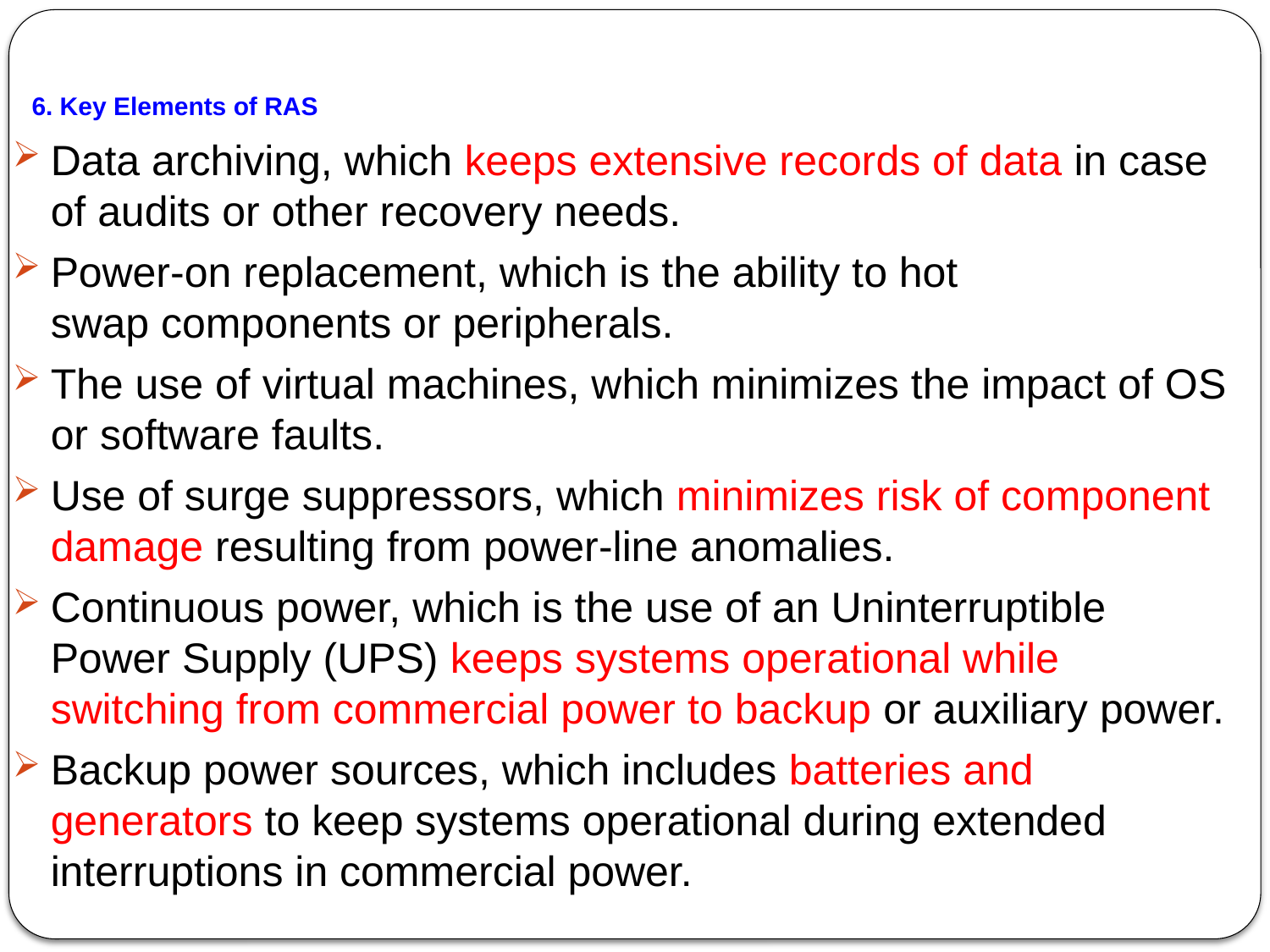

# 6. Key Elements of RAS
Data archiving, which keeps extensive records of data in case of audits or other recovery needs.
Power-on replacement, which is the ability to hot swap components or peripherals.
The use of virtual machines, which minimizes the impact of OS or software faults.
Use of surge suppressors, which minimizes risk of component damage resulting from power-line anomalies.
Continuous power, which is the use of an Uninterruptible Power Supply (UPS) keeps systems operational while switching from commercial power to backup or auxiliary power.
Backup power sources, which includes batteries and generators to keep systems operational during extended interruptions in commercial power.